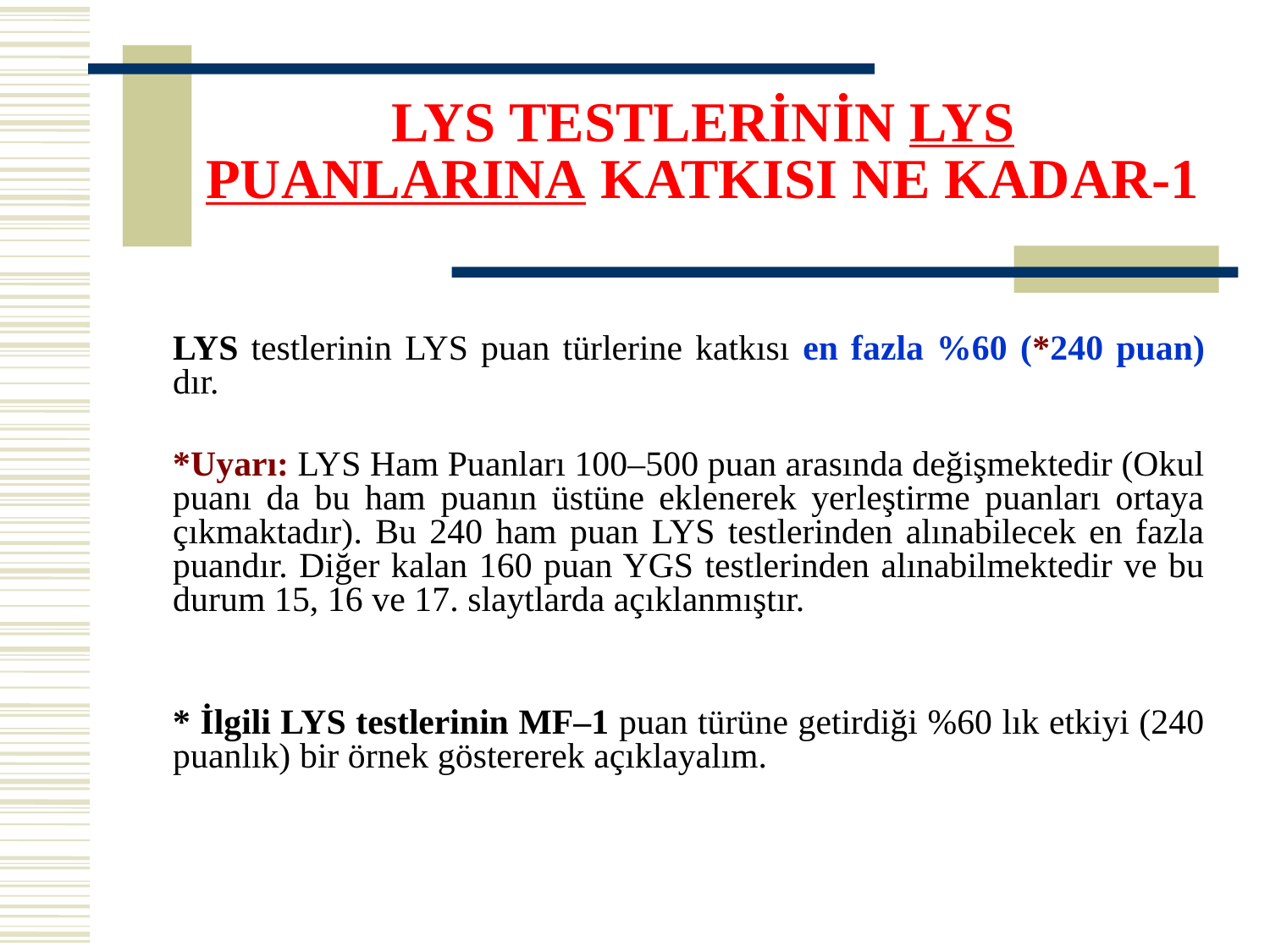

# LYS TESTLERİNİN LYS PUANLARINA KATKISI NE KADAR-1
	LYS testlerinin LYS puan türlerine katkısı en fazla %60 (*240 puan) dır.

	*Uyarı: LYS Ham Puanları 100–500 puan arasında değişmektedir (Okul puanı da bu ham puanın üstüne eklenerek yerleştirme puanları ortaya çıkmaktadır). Bu 240 ham puan LYS testlerinden alınabilecek en fazla puandır. Diğer kalan 160 puan YGS testlerinden alınabilmektedir ve bu durum 15, 16 ve 17. slaytlarda açıklanmıştır.

	* İlgili LYS testlerinin MF–1 puan türüne getirdiği %60 lık etkiyi (240 puanlık) bir örnek göstererek açıklayalım.